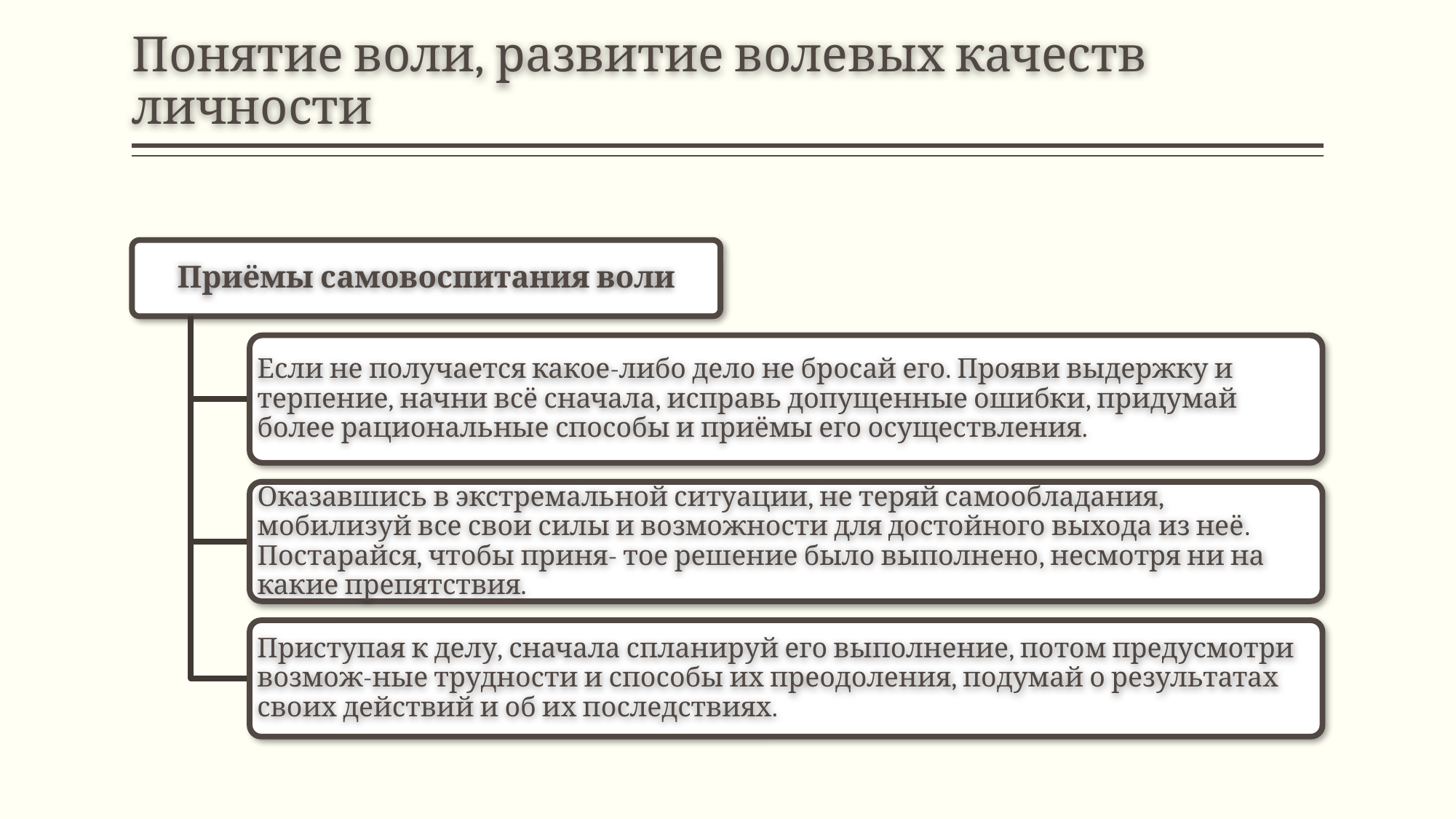

# Понятие воли, развитие волевых качеств личности

Приёмы самовоспитания воли

Если не получается какое-либо дело не бросай его. Прояви выдержку и терпение, начни всё сначала, исправь допущенные ошибки, придумай более рациональные способы и приёмы его осуществления.

Оказавшись в экстремальной ситуации, не теряй самообладания, мобилизуй все свои силы и возможности для достойного выхода из неё. Постарайся, чтобы приня- тое решение было выполнено, несмотря ни на какие препятствия.

Приступая к делу, сначала спланируй его выполнение, потом предусмотри возмож-ные трудности и способы их преодоления, подумай о результатах своих действий и об их последствиях.